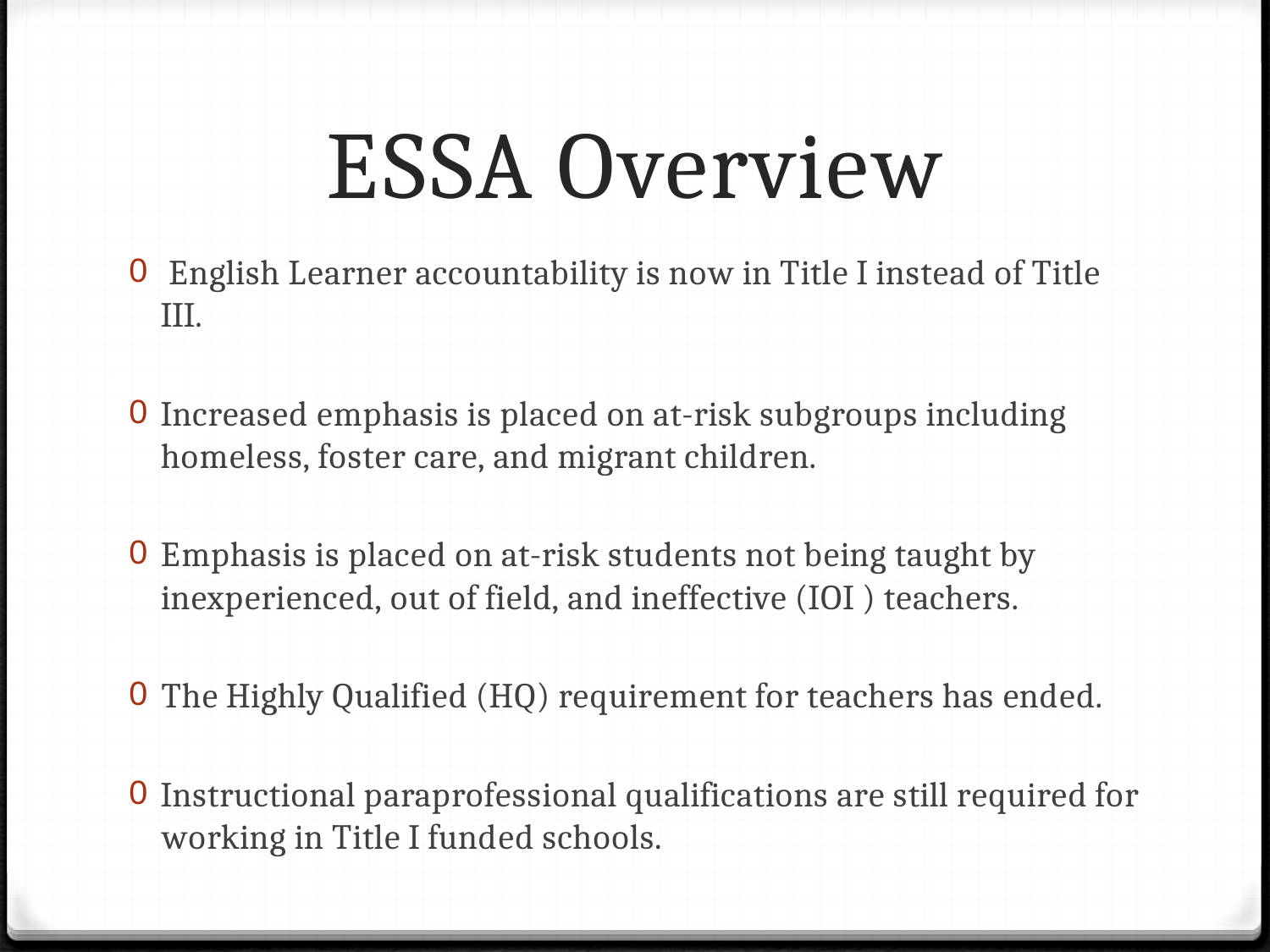

# ESSA Overview
 English Learner accountability is now in Title I instead of Title III.

Increased emphasis is placed on at-risk subgroups including homeless, foster care, and migrant children.

Emphasis is placed on at-risk students not being taught by inexperienced, out of field, and ineffective (IOI ) teachers.

The Highly Qualified (HQ) requirement for teachers has ended.

Instructional paraprofessional qualifications are still required for working in Title I funded schools.